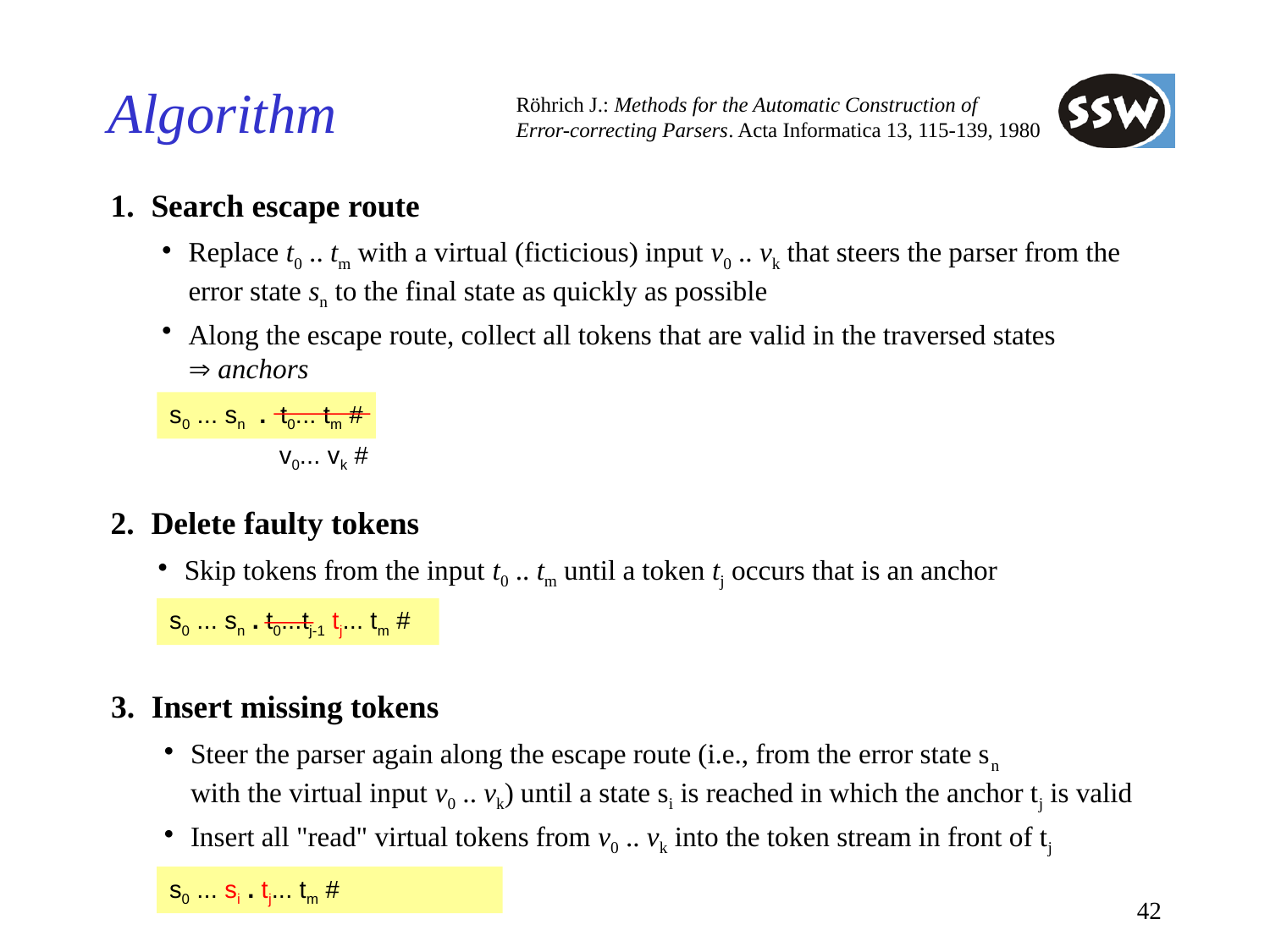

# Algorithm
Röhrich J.: Methods for the Automatic Construction of
Error-correcting Parsers. Acta Informatica 13, 115-139, 1980
1.	Search escape route
Replace t0 .. tm with a virtual (ficticious) input v0 .. vk that steers the parser from the
error state sn to the final state as quickly as possible
Along the escape route, collect all tokens that are valid in the traversed states
⇒ anchors
s0 ... sn  .  t0... tm #

v0... vk #
2.	Delete faulty tokens
Skip tokens from the input t0 .. tm until a token tj occurs that is an anchor
s0 ... sn . t0...tj-1 tj... tm #

3.	Insert missing tokens
Steer the parser again along the escape route (i.e., from the error state sn
with the virtual input v0 .. vk) until a state si is reached in which the anchor tj is valid
Insert all "read" virtual tokens from v0 .. vk into the token stream in front of tj
s0 ... si . tj... tm #
42